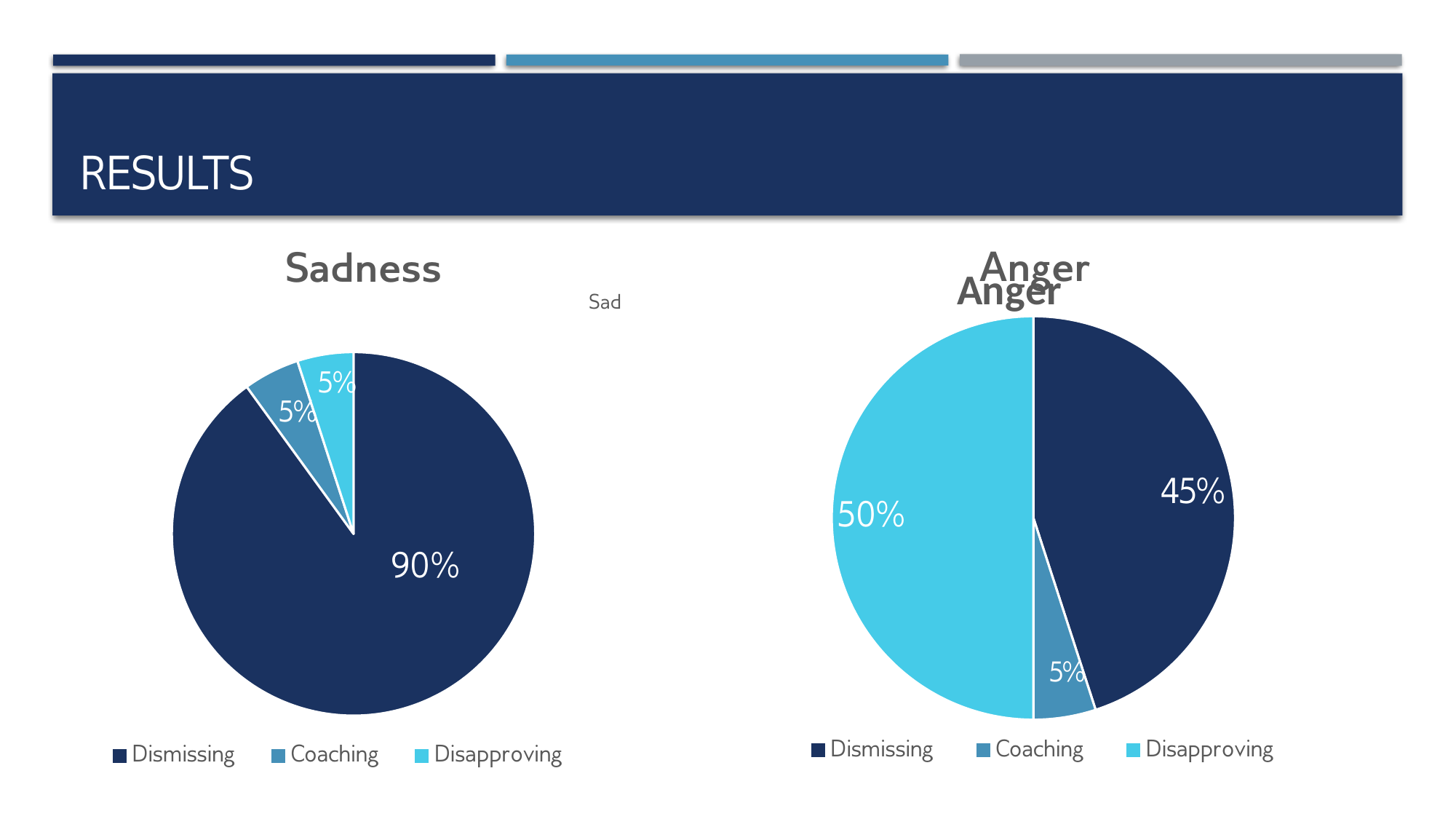

# Results

### Chart: Sadness

| Category |  |
|---|---|
| Dismissing | 18.0 |
| Coaching | 1.0 |
| Disapproving | 1.0 |

### Chart: Anger

| Category |  |
|---|---|
| Dismissing | 9.0 |
| Coaching | 1.0 |
| Disapproving | 10.0 |

### Chart: Anger

| Category |
|---|

### Chart: Sad

| Category |
|---|